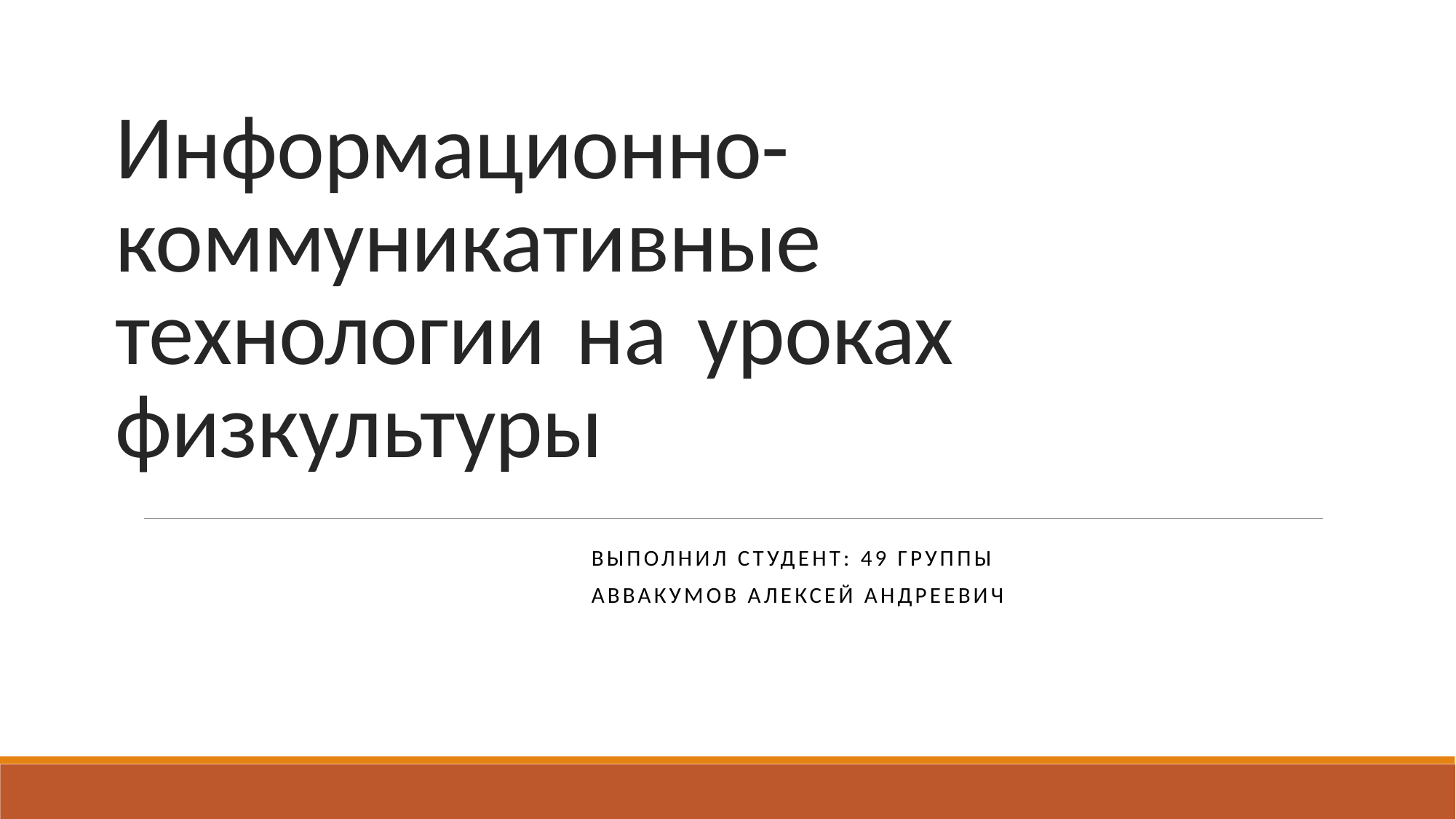

# Информационно-коммуникативные технологии на уроках физкультуры
Выполнил студент: 49 группы
Аввакумов Алексей Андреевич